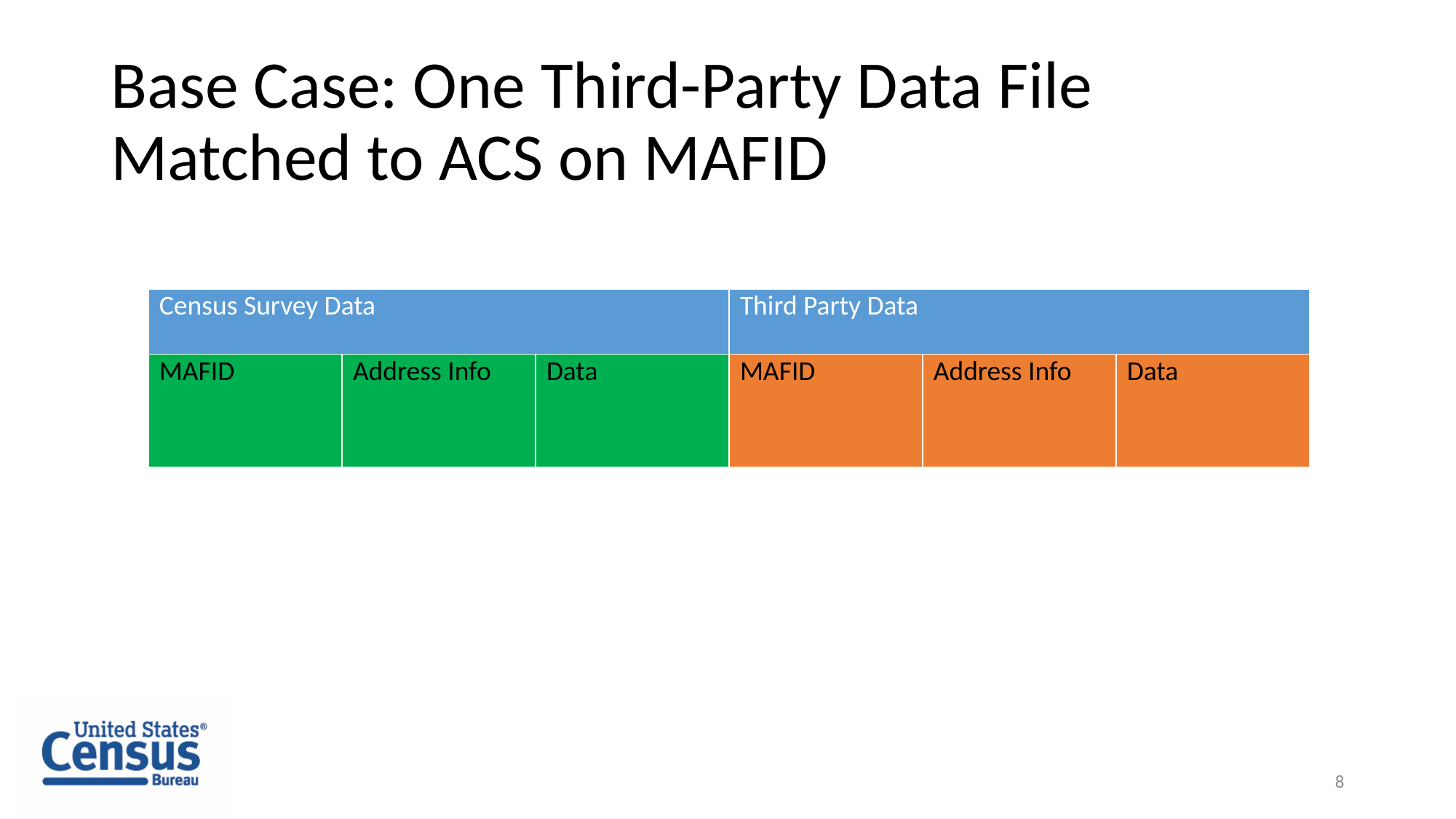

# Base Case: One Third-Party Data File Matched to ACS on MAFID
| Census Survey Data |  |  | Third Party Data |  |  |
| --- | --- | --- | --- | --- | --- |
| MAFID | Address Info | Data | MAFID | Address Info | Data |
8